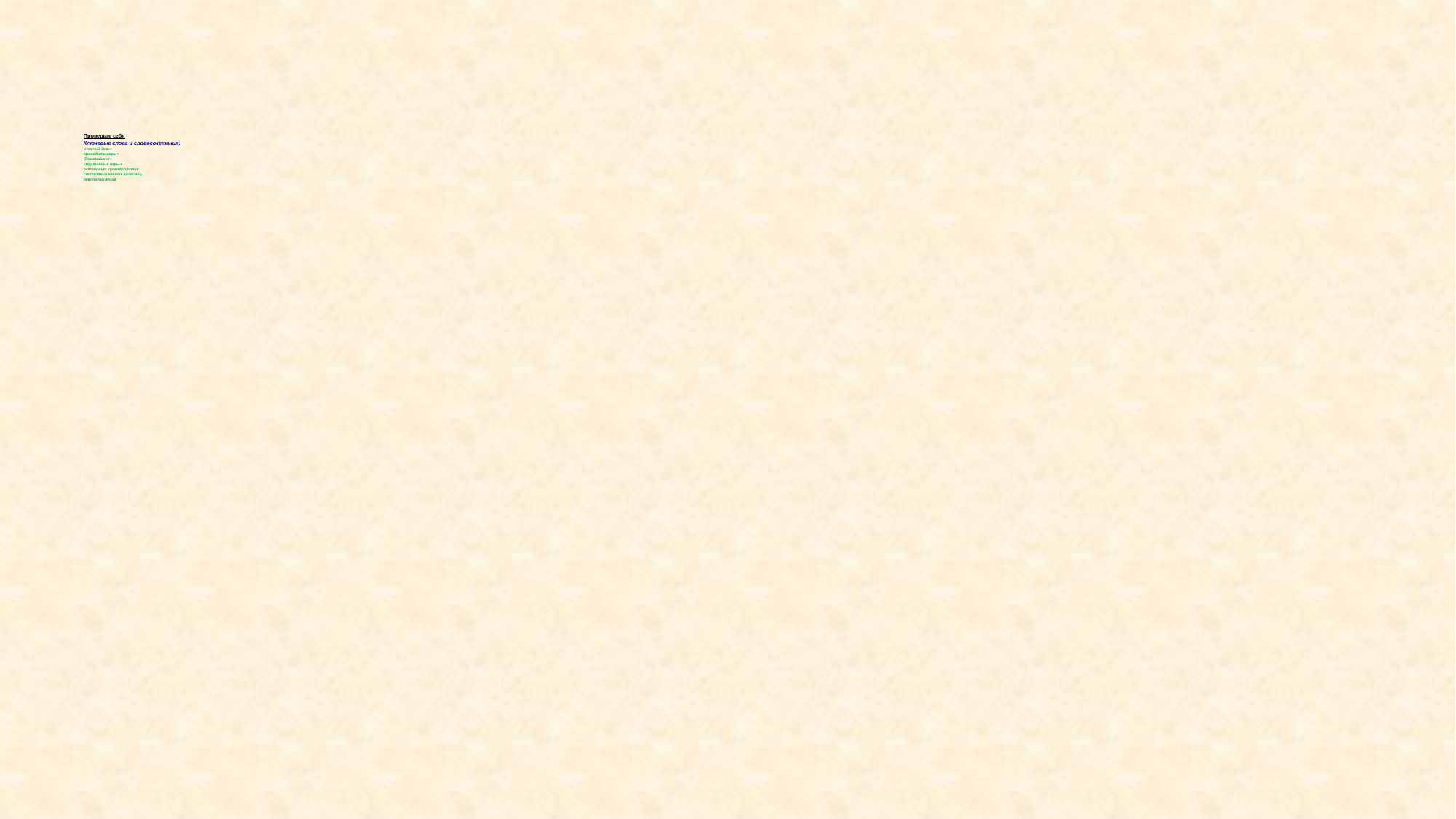

# Проверьте себя Ключевые слова и словосочетания: могучий Зевс+ проводить игры+ Олимпийские+ спортивные игры+ остановит кровопролитие состязания конных колесниц летоисчисление